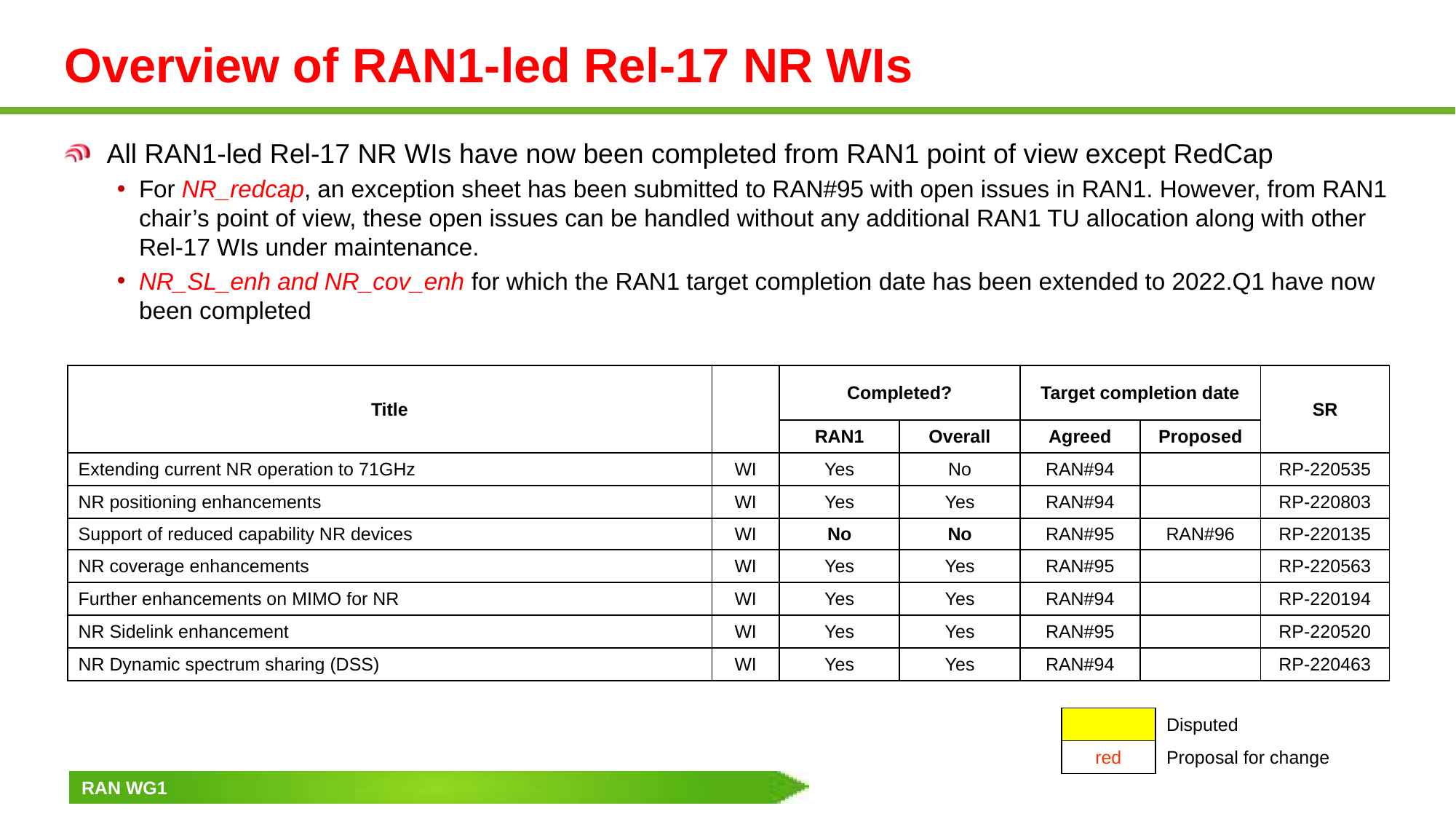

# Overview of RAN1-led Rel-17 NR WIs
All RAN1-led Rel-17 NR WIs have now been completed from RAN1 point of view except RedCap
For NR_redcap, an exception sheet has been submitted to RAN#95 with open issues in RAN1. However, from RAN1 chair’s point of view, these open issues can be handled without any additional RAN1 TU allocation along with other Rel-17 WIs under maintenance.
NR_SL_enh and NR_cov_enh for which the RAN1 target completion date has been extended to 2022.Q1 have now been completed

| Title |  | Completed? |  | Target completion date |  | SR |
| --- | --- | --- | --- | --- | --- | --- |
|  |  | RAN1 | Overall | Agreed | Proposed |  |
| Extending current NR operation to 71GHz | WI | Yes | No | RAN#94 |  | RP-220535 |
| NR positioning enhancements | WI | Yes | Yes | RAN#94 |  | RP-220803 |
| Support of reduced capability NR devices | WI | No | No | RAN#95 | RAN#96 | RP-220135 |
| NR coverage enhancements | WI | Yes | Yes | RAN#95 |  | RP-220563 |
| Further enhancements on MIMO for NR | WI | Yes | Yes | RAN#94 |  | RP-220194 |
| NR Sidelink enhancement | WI | Yes | Yes | RAN#95 |  | RP-220520 |
| NR Dynamic spectrum sharing (DSS) | WI | Yes | Yes | RAN#94 |  | RP-220463 |
|  | Disputed |
| --- | --- |
| red | Proposal for change |